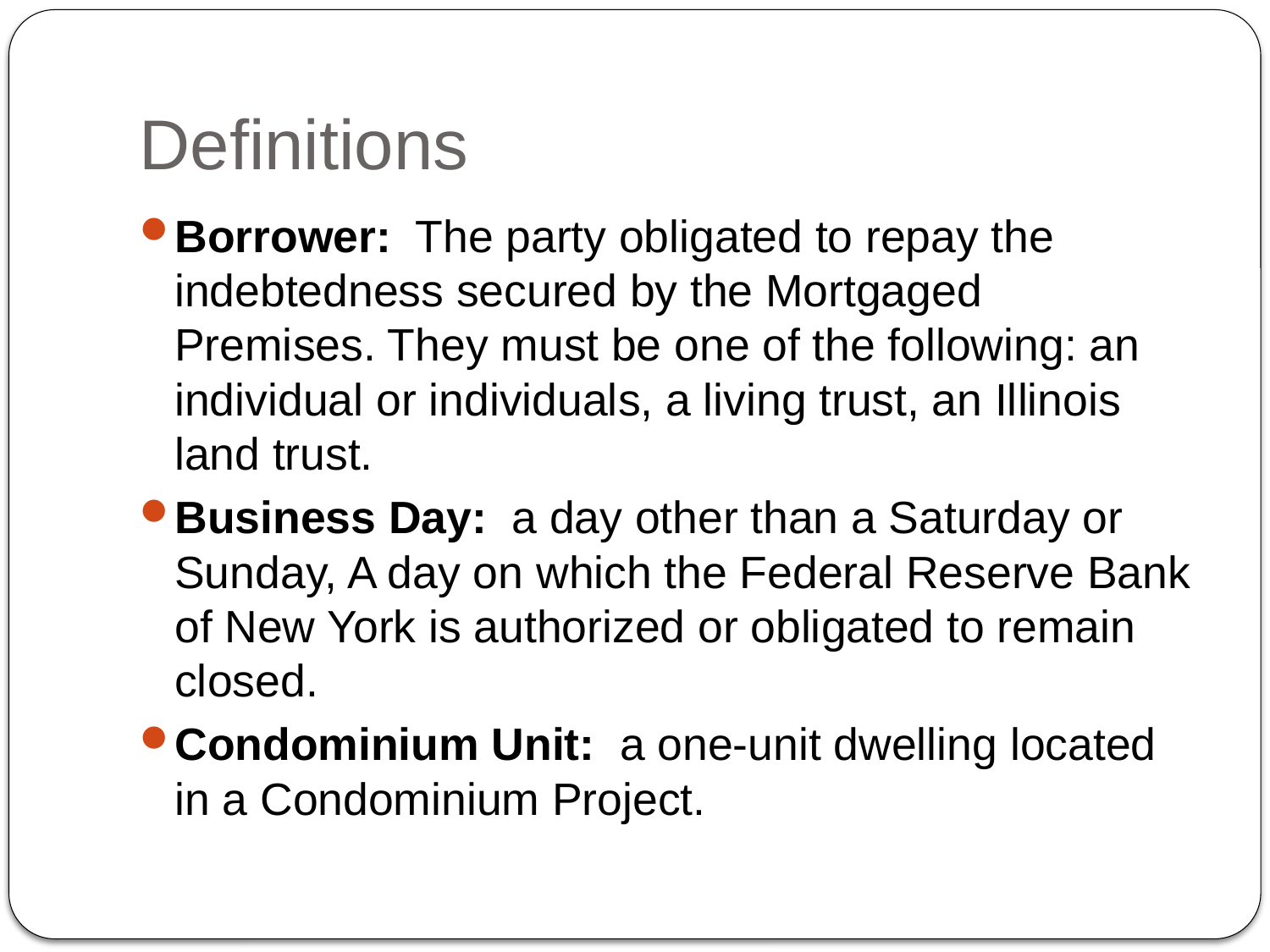

# Definitions
Borrower:  The party obligated to repay the indebtedness secured by the Mortgaged Premises. They must be one of the following: an individual or individuals, a living trust, an Illinois land trust.
Business Day:  a day other than a Saturday or Sunday, A day on which the Federal Reserve Bank of New York is authorized or obligated to remain closed.
Condominium Unit:  a one-unit dwelling located in a Condominium Project.